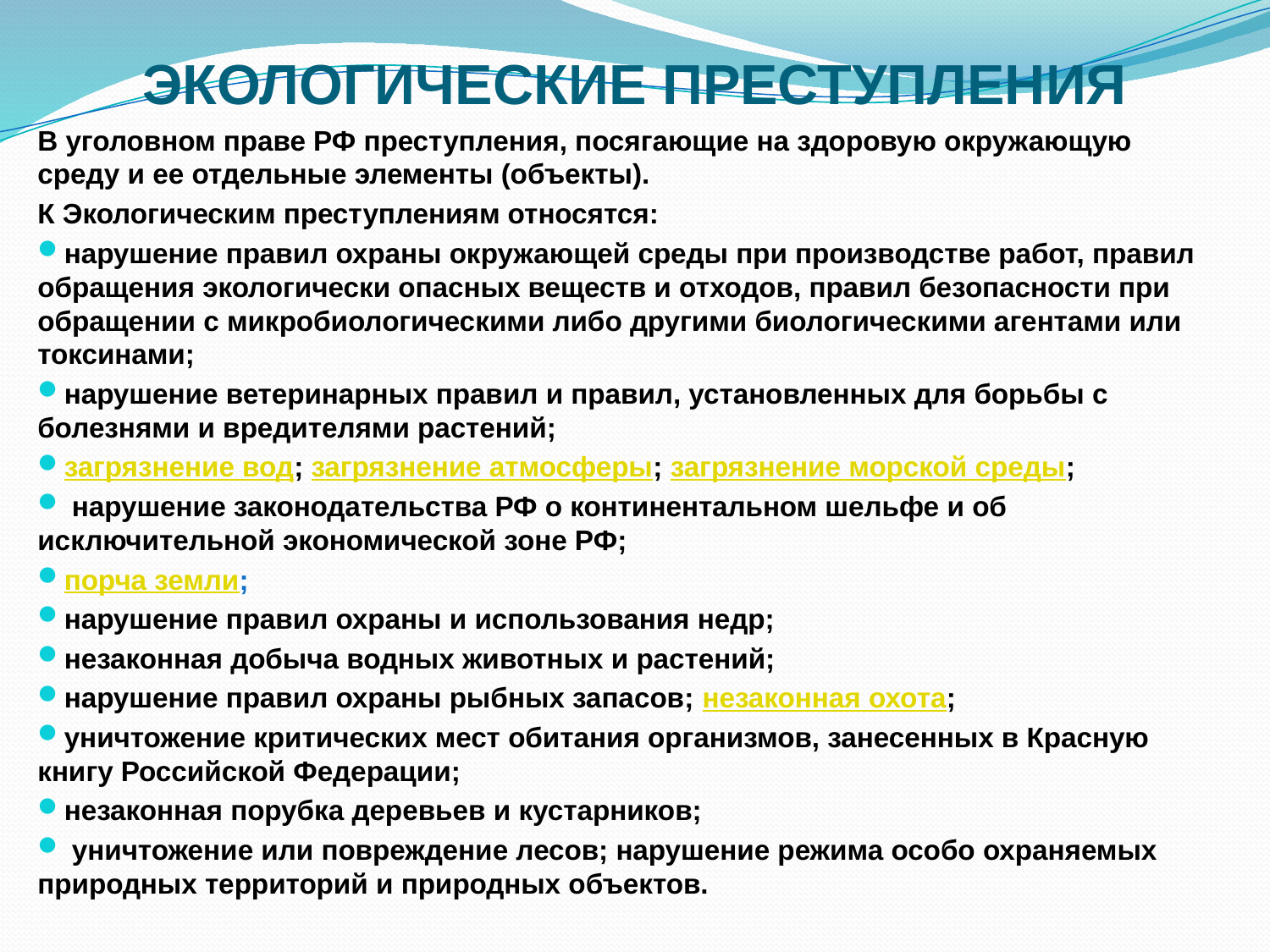

# ЭКОЛОГИЧЕСКИЕ ПРЕСТУПЛЕНИЯ
В уголовном праве РФ преступления, посягающие на здоровую окружающую среду и ее отдельные элементы (объекты).
К Экологическим преступлениям относятся:
нарушение правил охраны окружающей среды при производстве работ, правил обращения экологически опасных веществ и отходов, правил безопасности при обращении с микробиологическими либо другими биологическими агентами или токсинами;
нарушение ветеринарных правил и правил, установленных для борьбы с болезнями и вредителями растений;
загрязнение вод; загрязнение атмосферы; загрязнение морской среды;
 нарушение законодательства РФ о континентальном шельфе и об исключительной экономической зоне РФ;
порча земли;
нарушение правил охраны и использования недр;
незаконная добыча водных животных и растений;
нарушение правил охраны рыбных запасов; незаконная охота;
уничтожение критических мест обитания организмов, занесенных в Красную книгу Российской Федерации;
незаконная порубка деревьев и кустарников;
 уничтожение или повреждение лесов; нарушение режима особо охраняемых природных территорий и природных объектов.